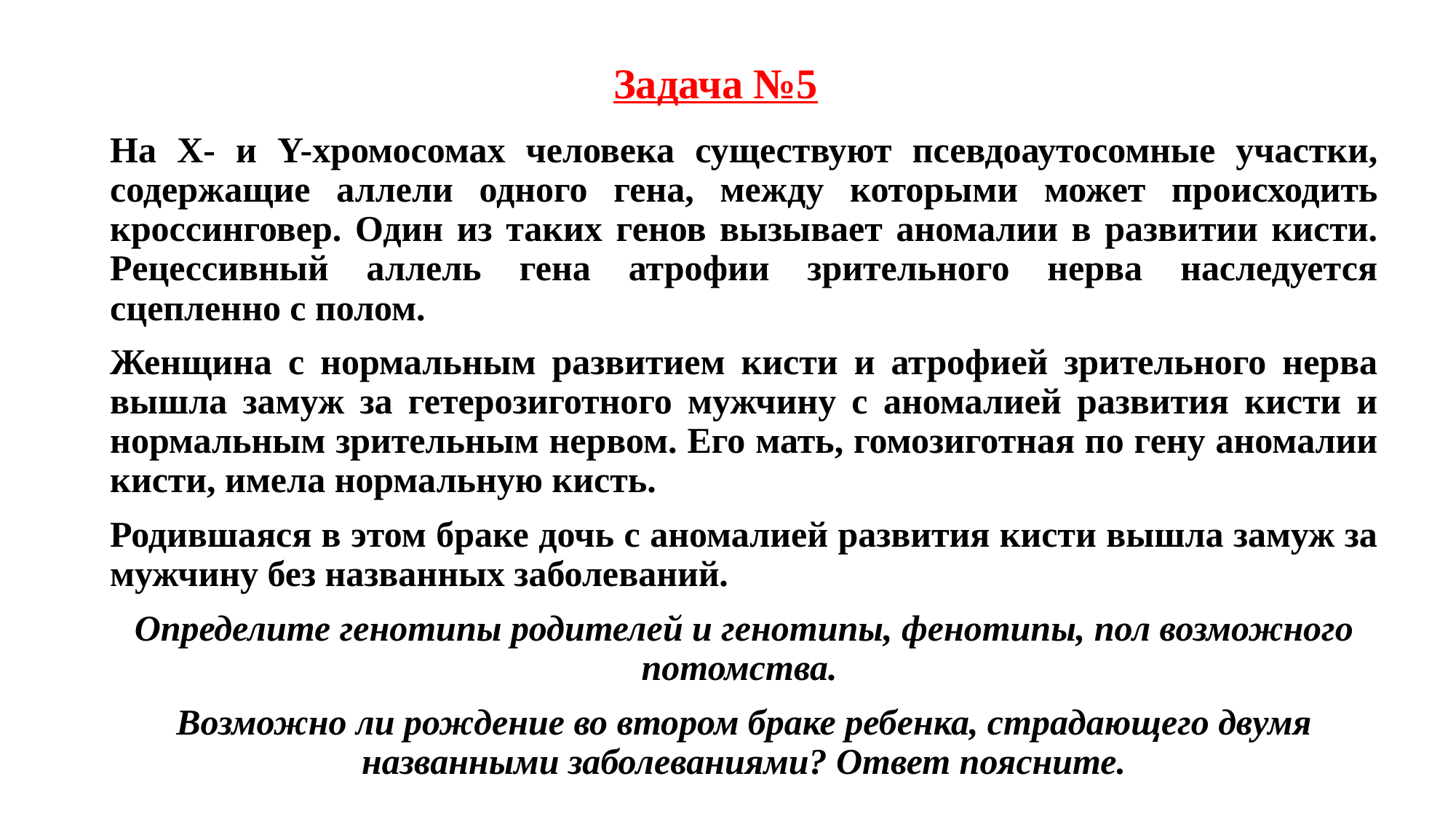

# Задача №5
На Х- и Y-хромосомах человека существуют псевдоаутосомные участки, содержащие аллели одного гена, между которыми может происходить кроссинговер. Один из таких генов вызывает аномалии в развитии кисти. Рецессивный аллель гена атрофии зрительного нерва наследуется сцепленно с полом.
Женщина с нормальным развитием кисти и атрофией зрительного нерва вышла замуж за гетерозиготного мужчину с аномалией развития кисти и нормальным зрительным нервом. Его мать, гомозиготная по гену аномалии кисти, имела нормальную кисть.
Родившаяся в этом браке дочь с аномалией развития кисти вышла замуж за мужчину без названных заболеваний.
Определите генотипы родителей и генотипы, фенотипы, пол возможного потомства.
Возможно ли рождение во втором браке ребенка, страдающего двумя названными заболеваниями? Ответ поясните.